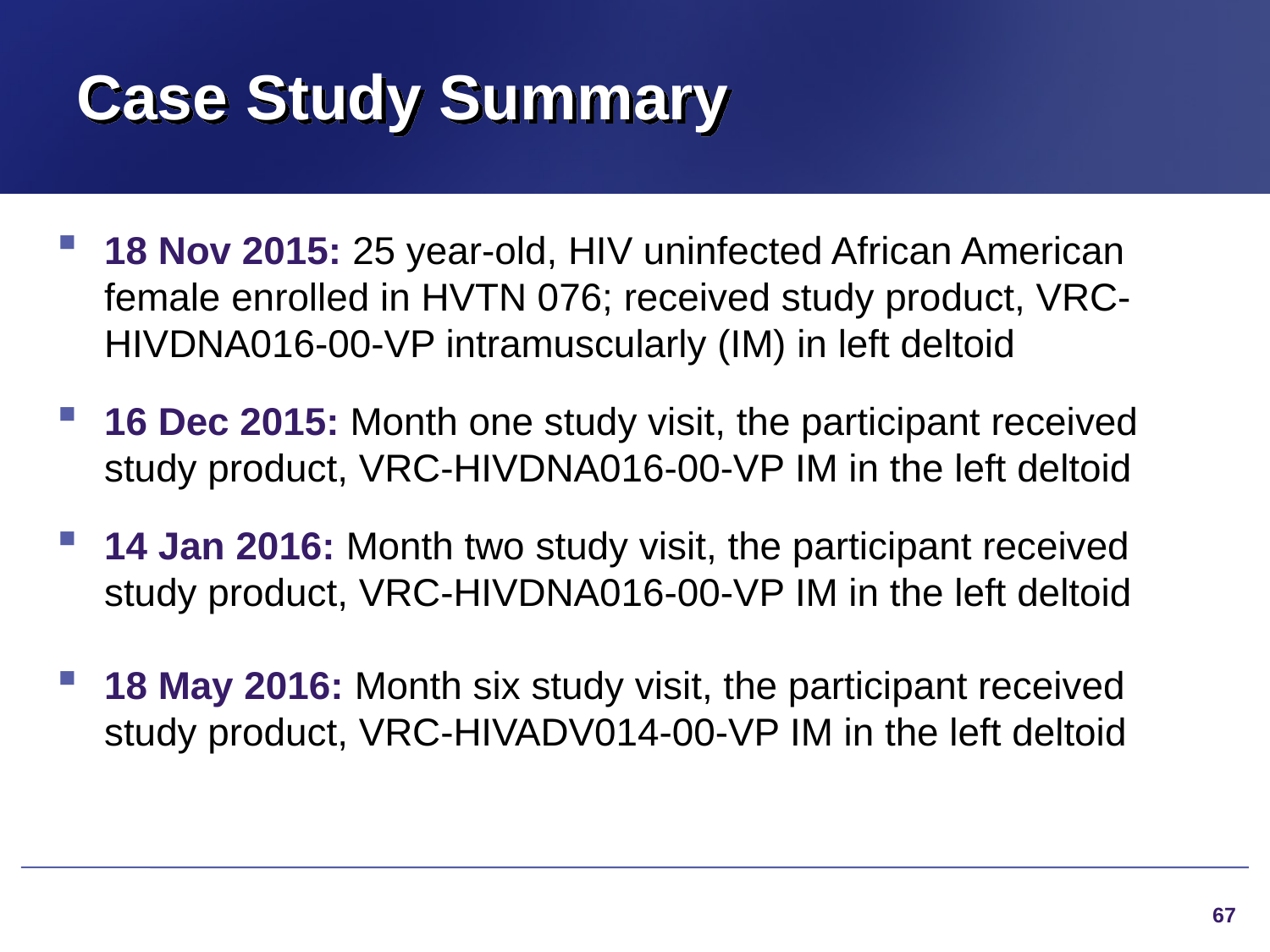

# Case Study Summary
18 Nov 2015: 25 year-old, HIV uninfected African American female enrolled in HVTN 076; received study product, VRC-HIVDNA016-00-VP intramuscularly (IM) in left deltoid

16 Dec 2015: Month one study visit, the participant received study product, VRC-HIVDNA016-00-VP IM in the left deltoid

14 Jan 2016: Month two study visit, the participant received study product, VRC-HIVDNA016-00-VP IM in the left deltoid

18 May 2016: Month six study visit, the participant received study product, VRC-HIVADV014-00-VP IM in the left deltoid

67